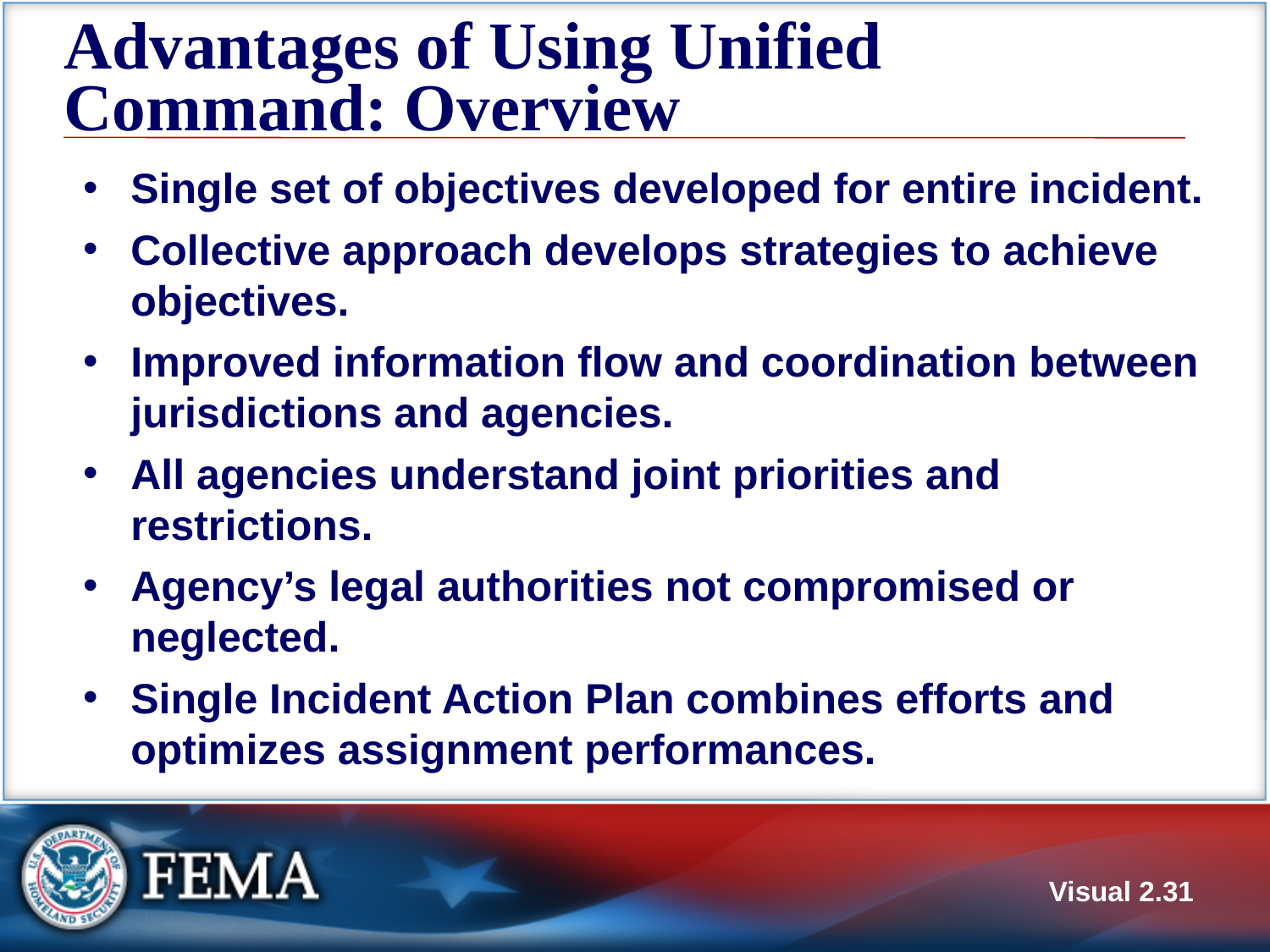

# Advantages of Using Unified Command: Overview
Single set of objectives developed for entire incident.
Collective approach develops strategies to achieve objectives.
Improved information flow and coordination between jurisdictions and agencies.
All agencies understand joint priorities and restrictions.
Agency’s legal authorities not compromised or neglected.
Single Incident Action Plan combines efforts and optimizes assignment performances.
Visual 2.31